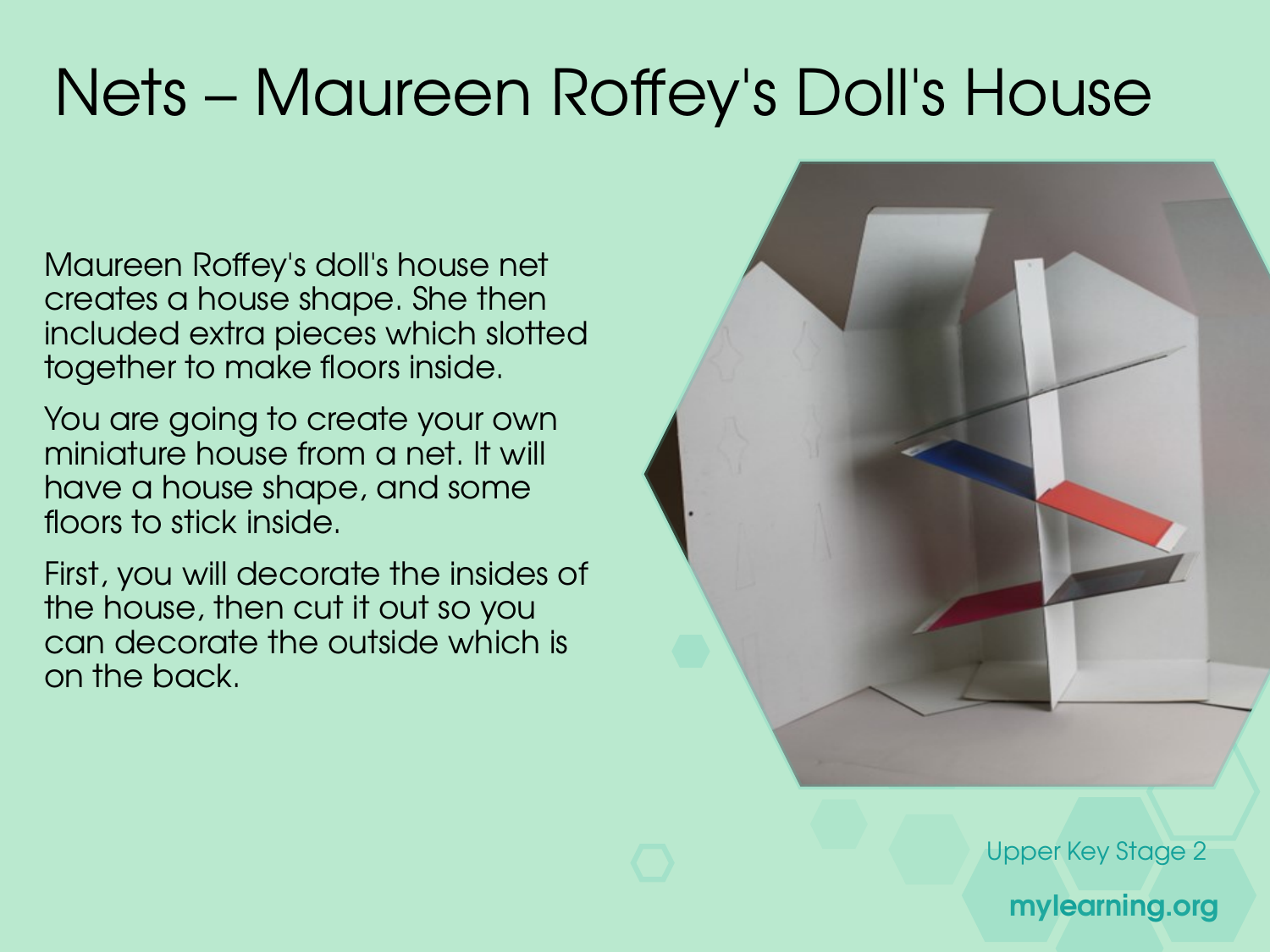

Nets – Maureen Roffey's Doll's House

Maureen Roffey's doll's house net creates a house shape. She then included extra pieces which slotted together to make floors inside.
You are going to create your own miniature house from a net. It will have a house shape, and some floors to stick inside.
First, you will decorate the insides of the house, then cut it out so you can decorate the outside which is on the back.

mylearning.org
Upper Key Stage 2